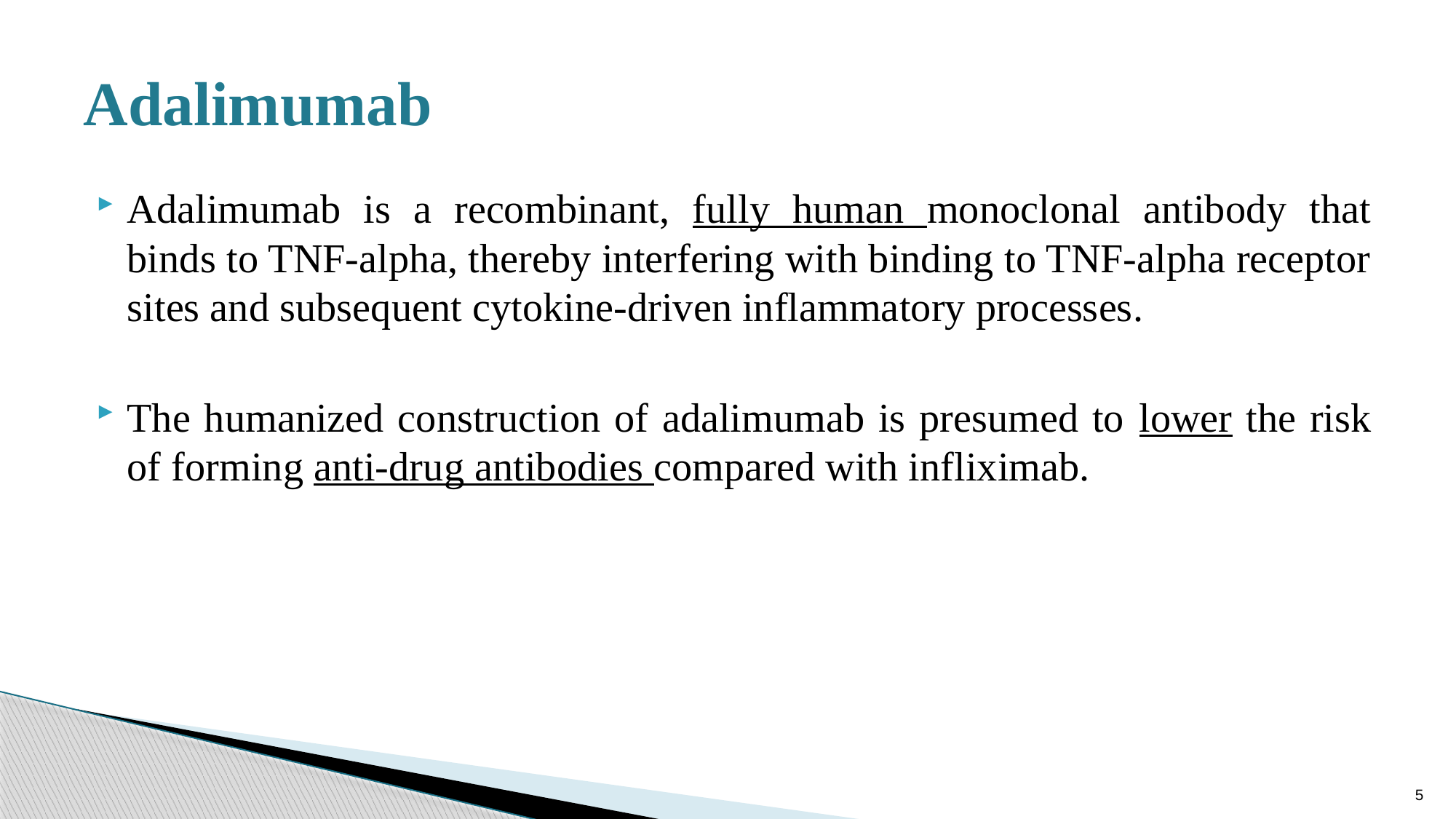

# Adalimumab
Adalimumab is a recombinant, fully human monoclonal antibody that binds to TNF-alpha, thereby interfering with binding to TNF-alpha receptor sites and subsequent cytokine-driven inflammatory processes.

The humanized construction of adalimumab is presumed to lower the risk of forming anti-drug antibodies compared with infliximab.
5